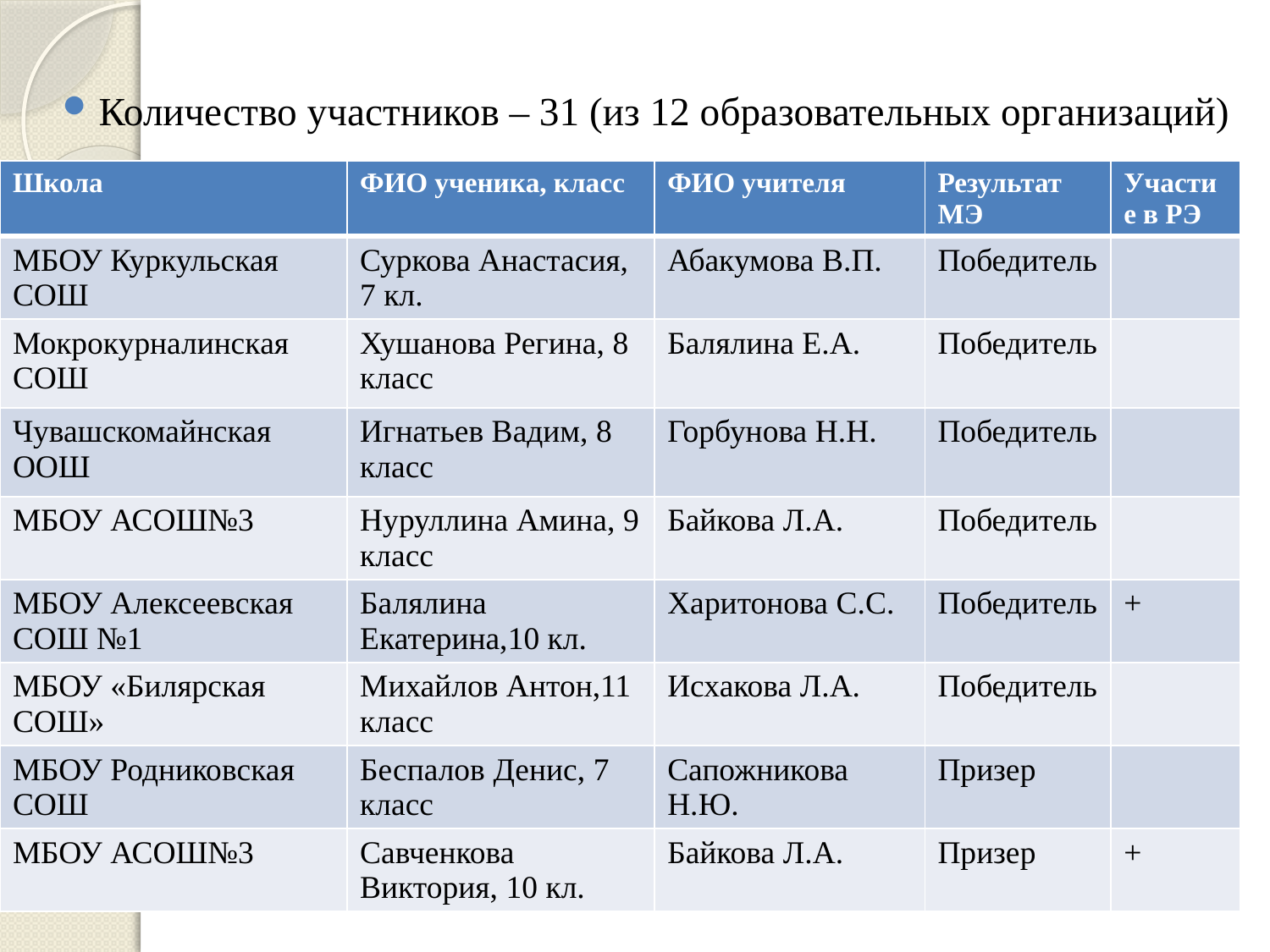

#
Количество участников – 31 (из 12 образовательных организаций)

| Школа | ФИО ученика, класс | ФИО учителя | Результат МЭ | Участие в РЭ |
| --- | --- | --- | --- | --- |
| МБОУ Куркульская СОШ | Суркова Анастасия, 7 кл. | Абакумова В.П. | Победитель |  |
| Мокрокурналинская СОШ | Хушанова Регина, 8 класс | Балялина Е.А. | Победитель |  |
| Чувашскомайнская ООШ | Игнатьев Вадим, 8 класс | Горбунова Н.Н. | Победитель |  |
| МБОУ АСОШ№3 | Нуруллина Амина, 9 класс | Байкова Л.А. | Победитель |  |
| МБОУ Алексеевская СОШ №1 | Балялина Екатерина,10 кл. | Харитонова С.С. | Победитель | + |
| МБОУ «Билярская СОШ» | Михайлов Антон,11 класс | Исхакова Л.А. | Победитель |  |
| МБОУ Родниковская СОШ | Беспалов Денис, 7 класс | Сапожникова Н.Ю. | Призер |  |
| МБОУ АСОШ№3 | Савченкова Виктория, 10 кл. | Байкова Л.А. | Призер | + |